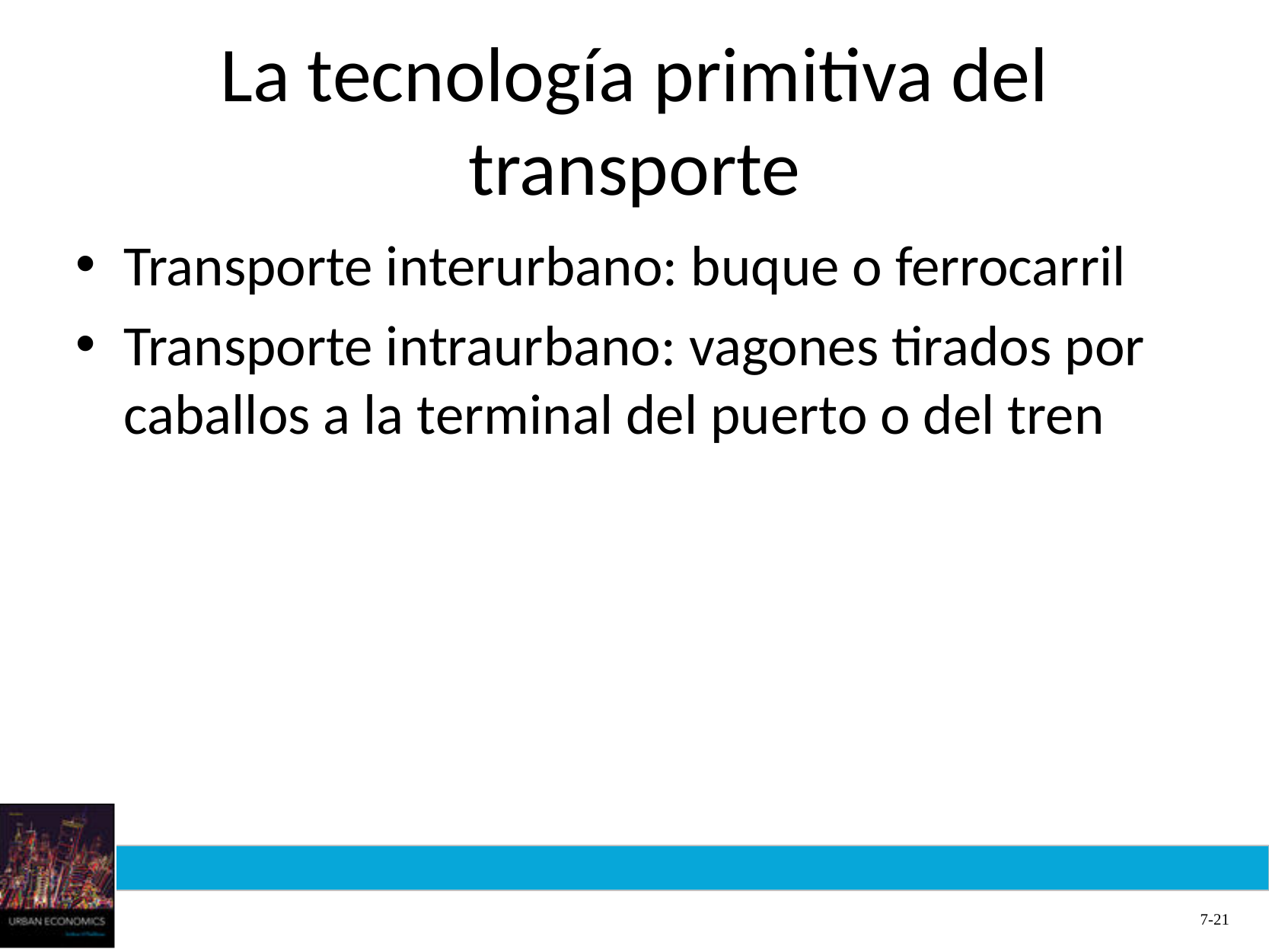

# La tecnología primitiva del transporte
Transporte interurbano: buque o ferrocarril
Transporte intraurbano: vagones tirados por caballos a la terminal del puerto o del tren
7-21